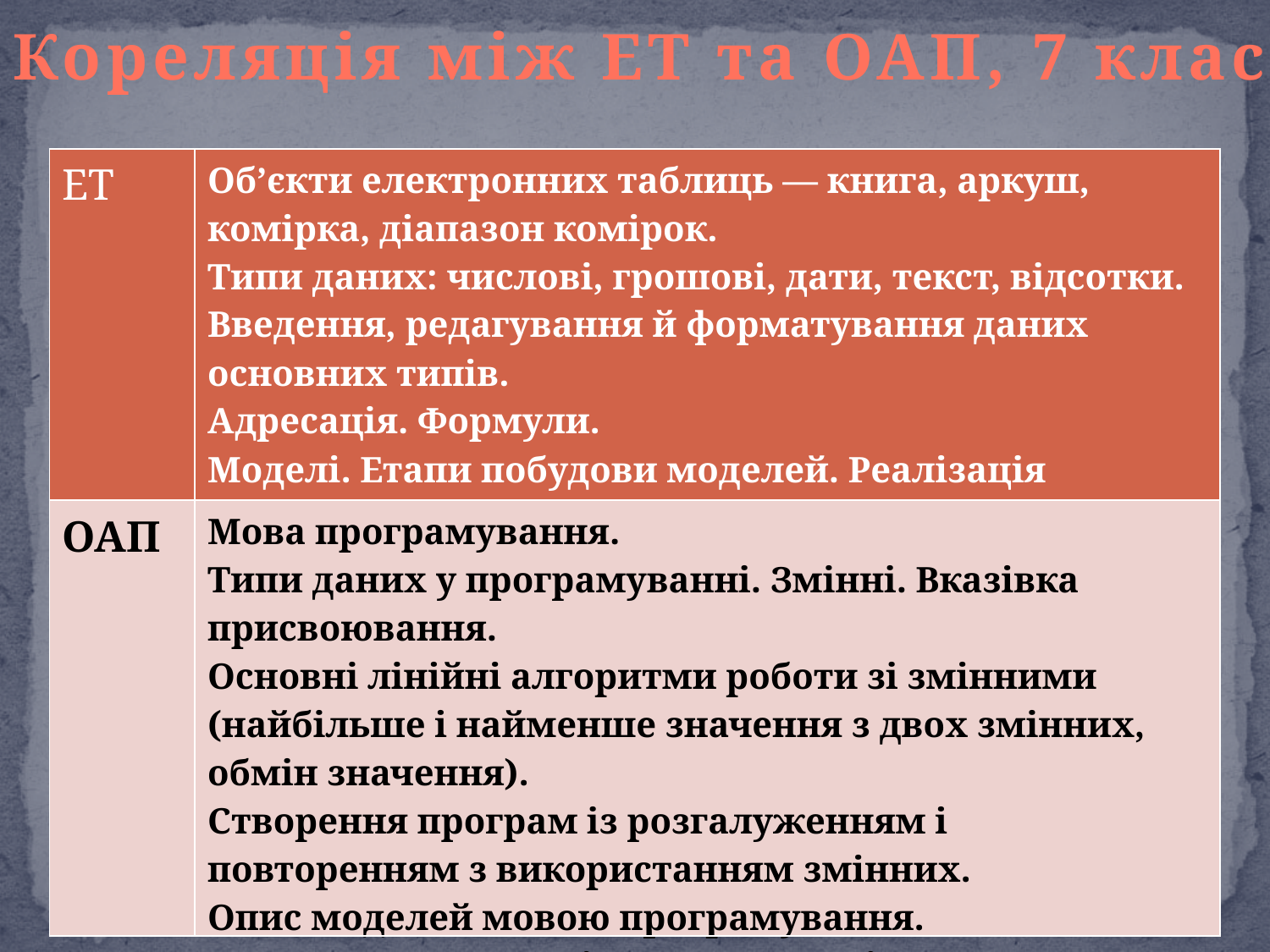

Кореляція між ЕТ та ОАП, 7 клас
| ЕТ | Об’єкти електронних таблиць — книга, аркуш, комірка, діапазон комірок. Типи даних: числові, грошові, дати, текст, відсотки. Введення, редагування й форматування даних основних типів. Адресація. Формули. Моделі. Етапи побудови моделей. Реалізація математичних моделей. |
| --- | --- |
| ОАП | Мова програмування. Типи даних у програмуванні. Змінні. Вказівка присвоювання. Основні лінійні алгоритми роботи зі змінними (найбільше і найменше значення з двох змінних, обмін значення). Створення програм із розгалуженням і повторенням з використанням змінних. Опис моделей мовою програмування. Створення простих ігрових проектів. |